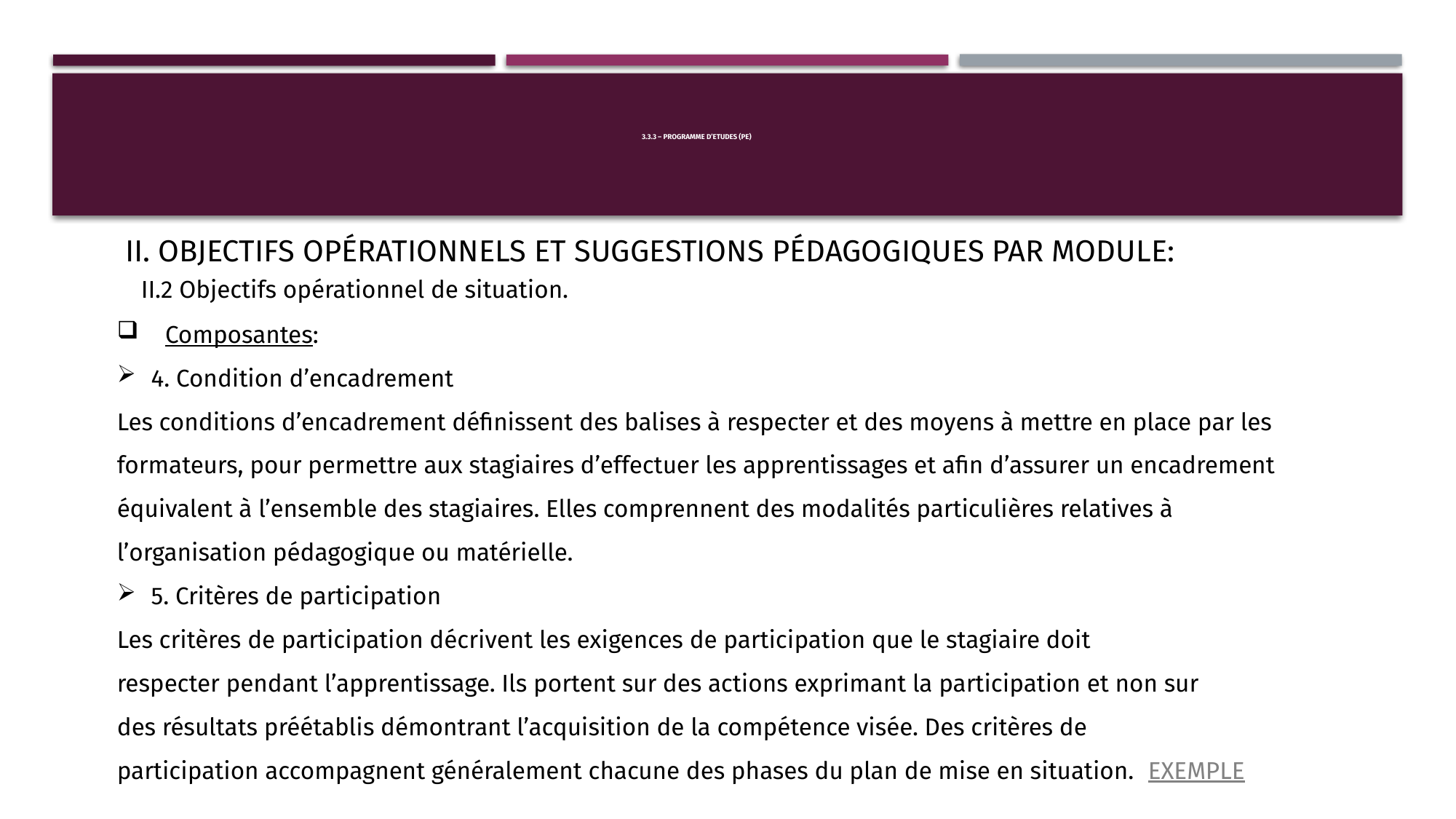

# 3.3.3 – PROGRAMME D’ETUDES (PE)

 II. OBJECTIFS OPÉRATIONNELS ET SUGGESTIONS PÉDAGOGIQUES PAR MODULE:
   II.2 Objectifs opérationnel de situation.
 Composantes:
4. Condition d’encadrement
Les conditions d’encadrement définissent des balises à respecter et des moyens à mettre en place par les formateurs, pour permettre aux stagiaires d’effectuer les apprentissages et afin d’assurer un encadrement équivalent à l’ensemble des stagiaires. Elles comprennent des modalités particulières relatives à l’organisation pédagogique ou matérielle.
5. Critères de participation
Les critères de participation décrivent les exigences de participation que le stagiaire doit
respecter pendant l’apprentissage. Ils portent sur des actions exprimant la participation et non sur
des résultats préétablis démontrant l’acquisition de la compétence visée. Des critères de
participation accompagnent généralement chacune des phases du plan de mise en situation.  EXEMPLE